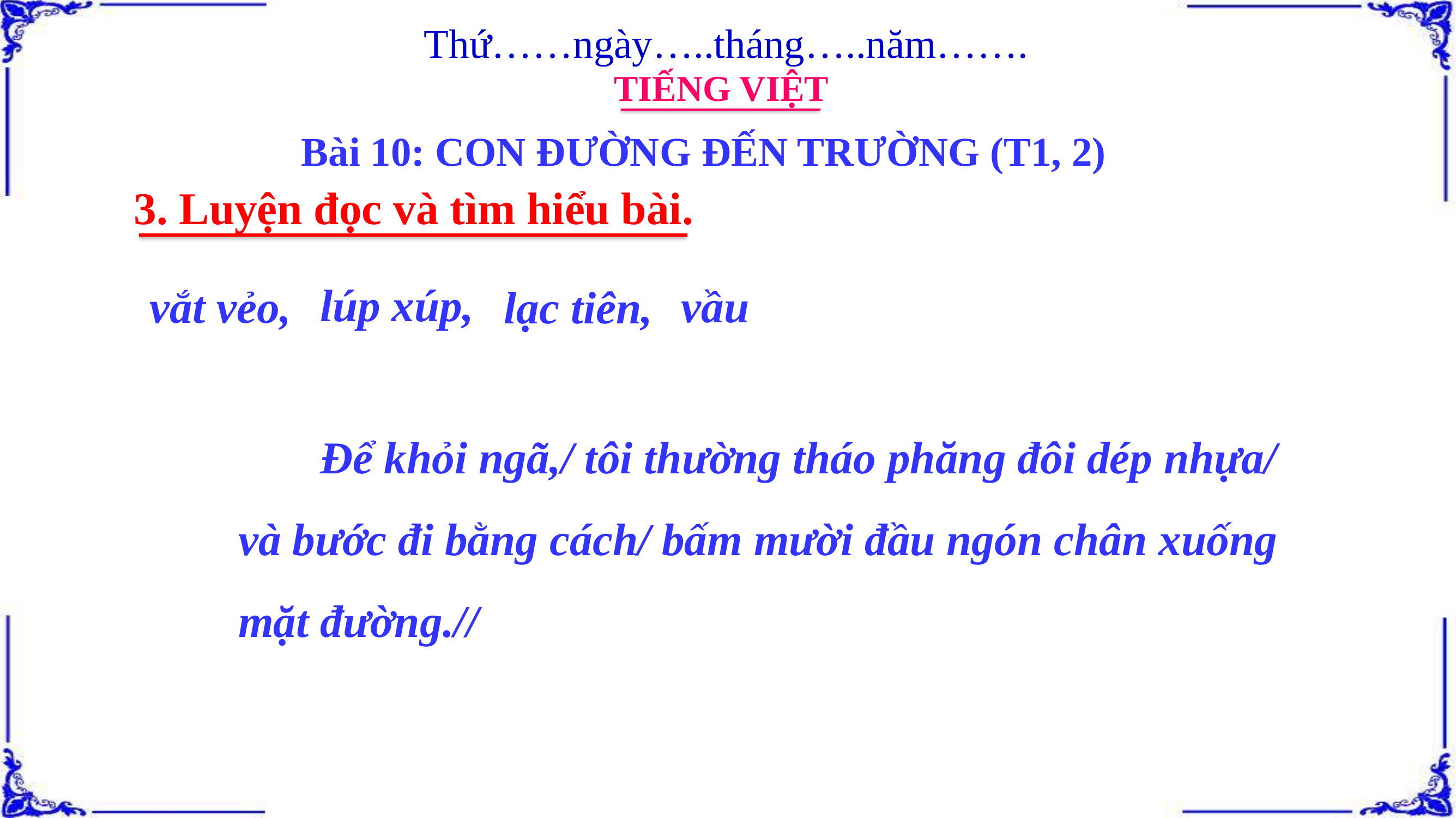

Thứ……ngày…..tháng…..năm…….
TIẾNG VIỆT
Bài 10: CON ĐƯỜNG ĐẾN TRƯỜNG (T1, 2)
3. Luyện đọc và tìm hiểu bài.
lúp xúp,
vầu
vắt vẻo,
lạc tiên,
	Để khỏi ngã,/ tôi thường tháo phăng đôi dép nhựa/ và bước đi bằng cách/ bấm mười đầu ngón chân xuống mặt đường.//